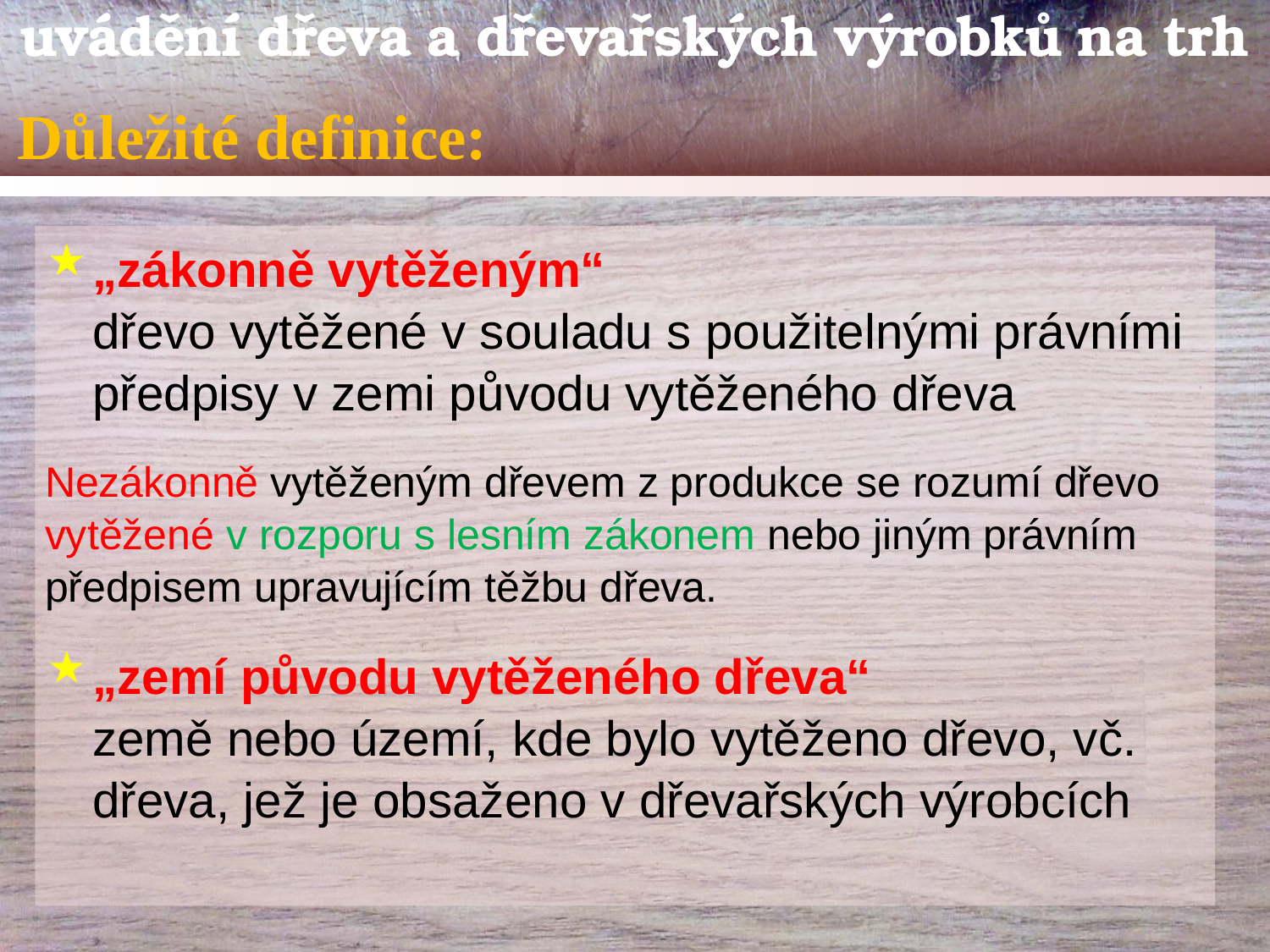

# Důležité definice:
„zákonně vytěženým“
dřevo vytěžené v souladu s použitelnými právními předpisy v zemi původu vytěženého dřeva
Nezákonně vytěženým dřevem z produkce se rozumí dřevo vytěžené v rozporu s lesním zákonem nebo jiným právním předpisem upravujícím těžbu dřeva.
„zemí původu vytěženého dřeva“
země nebo území, kde bylo vytěženo dřevo, vč. dřeva, jež je obsaženo v dřevařských výrobcích